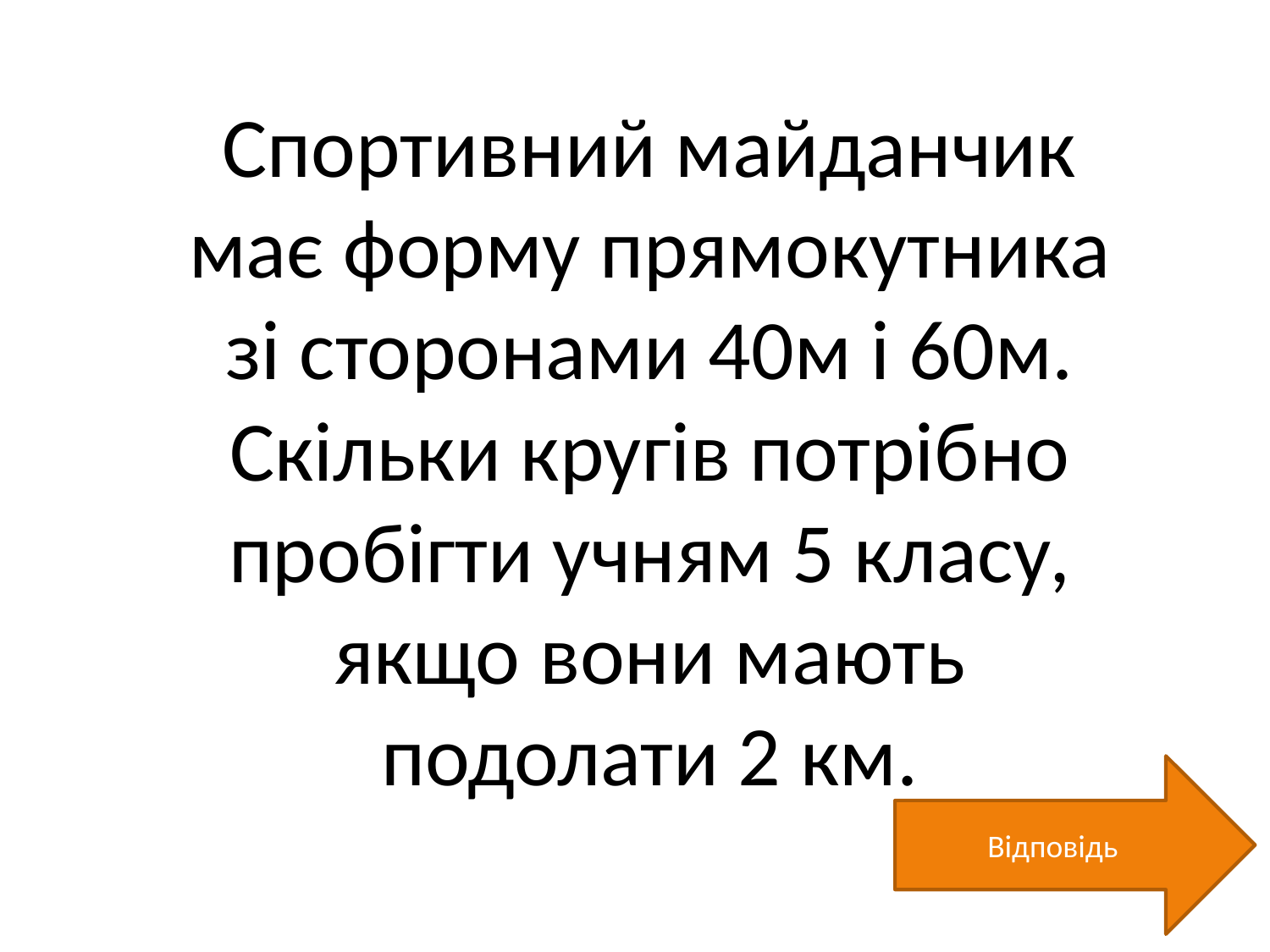

Спортивний майданчик має форму прямокутника зі сторонами 40м і 60м. Скільки кругів потрібно пробігти учням 5 класу, якщо вони мають подолати 2 км.

Відповідь